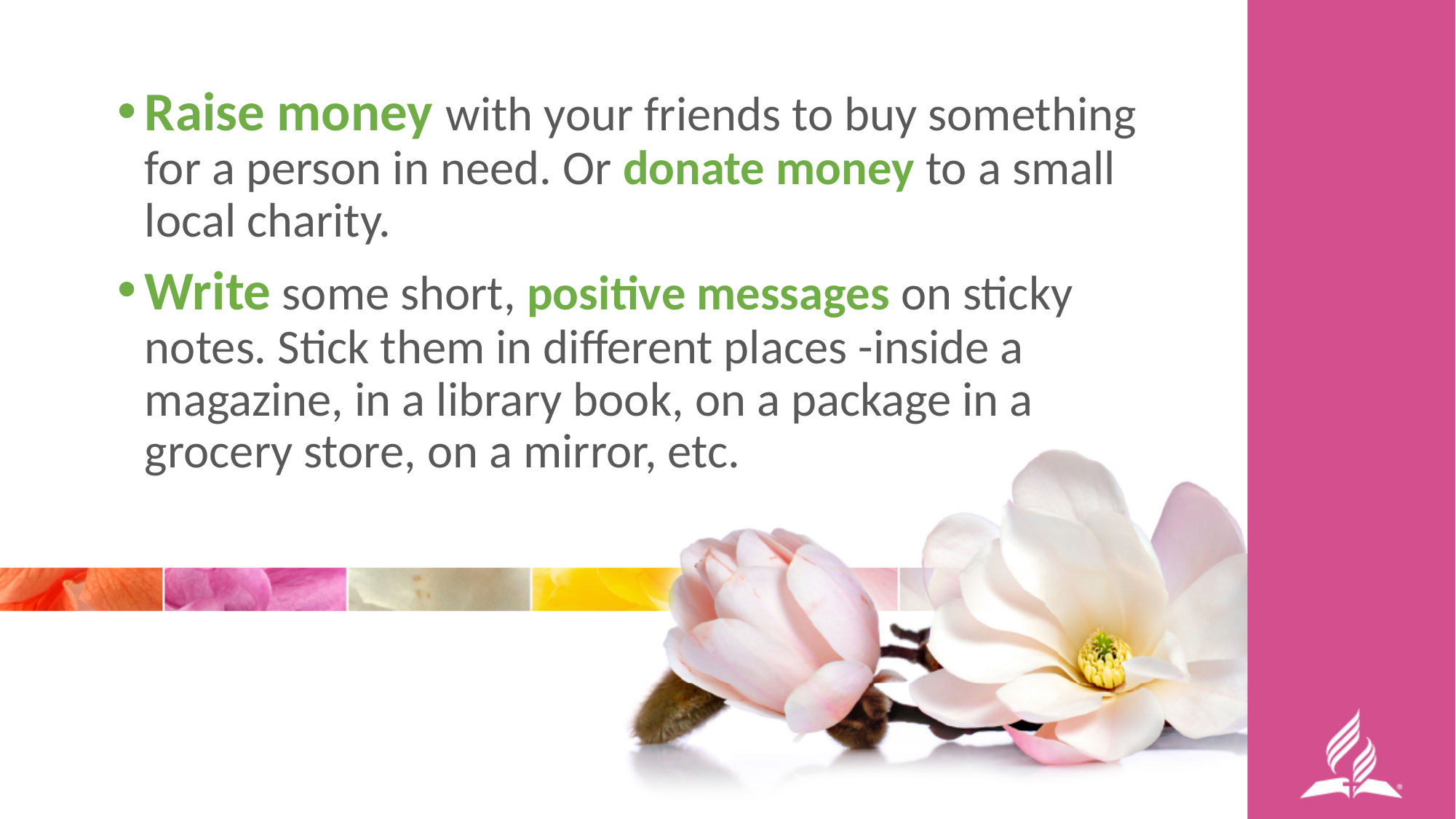

Raise money with your friends to buy something for a person in need. Or donate money to a small local charity.
Write some short, positive messages on sticky notes. Stick them in different places -inside a magazine, in a library book, on a package in a grocery store, on a mirror, etc.